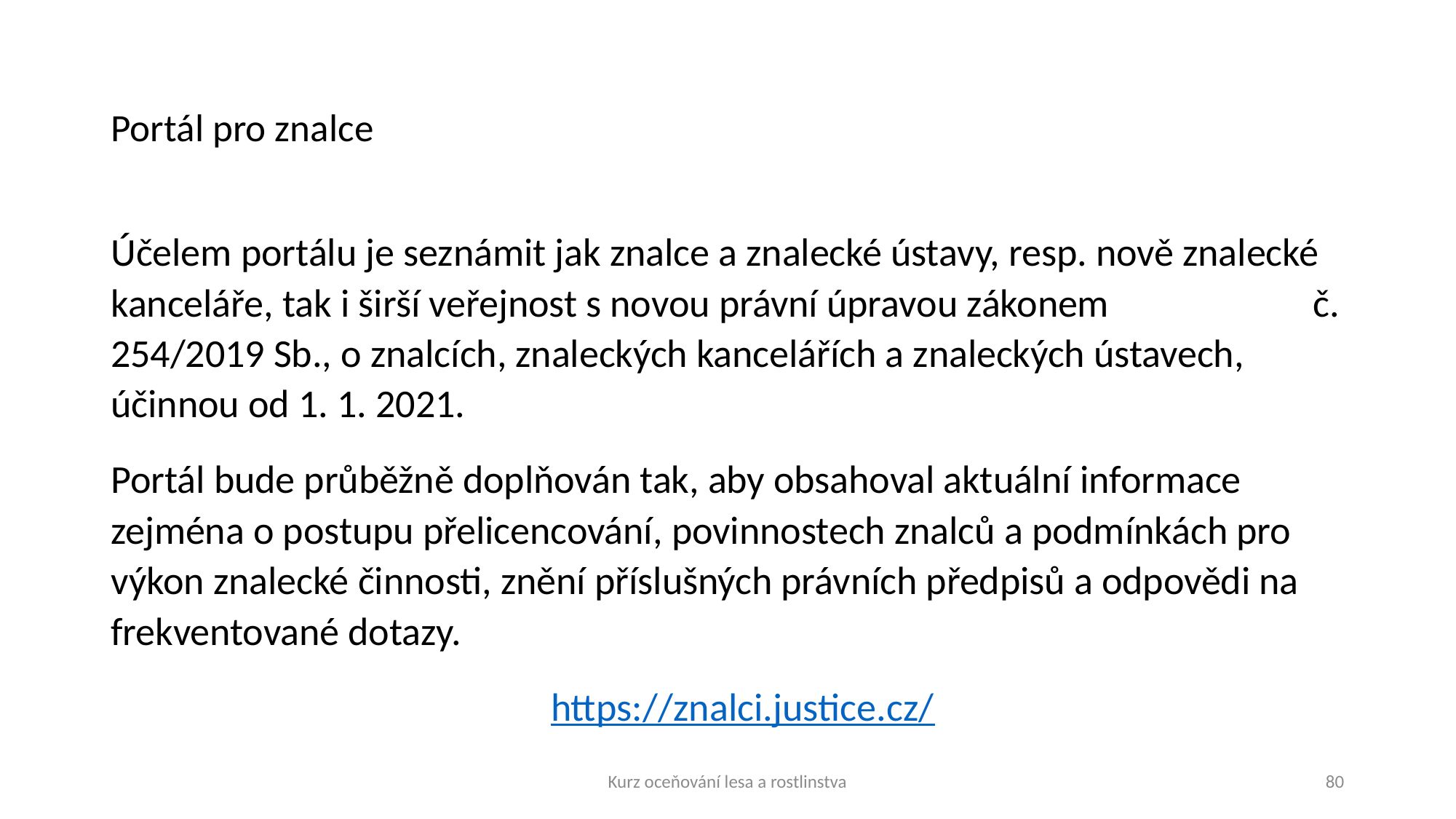

# Portál pro znalce
Účelem portálu je seznámit jak znalce a znalecké ústavy, resp. nově znalecké kanceláře, tak i širší veřejnost s novou právní úpravou zákonem                       č. 254/2019 Sb., o znalcích, znaleckých kancelářích a znaleckých ústavech, účinnou od 1. 1. 2021.
Portál bude průběžně doplňován tak, aby obsahoval aktuální informace zejména o postupu přelicencování, povinnostech znalců a podmínkách pro výkon znalecké činnosti, znění příslušných právních předpisů a odpovědi na frekventované dotazy.
https://znalci.justice.cz/

Kurz oceňování lesa a rostlinstva
80